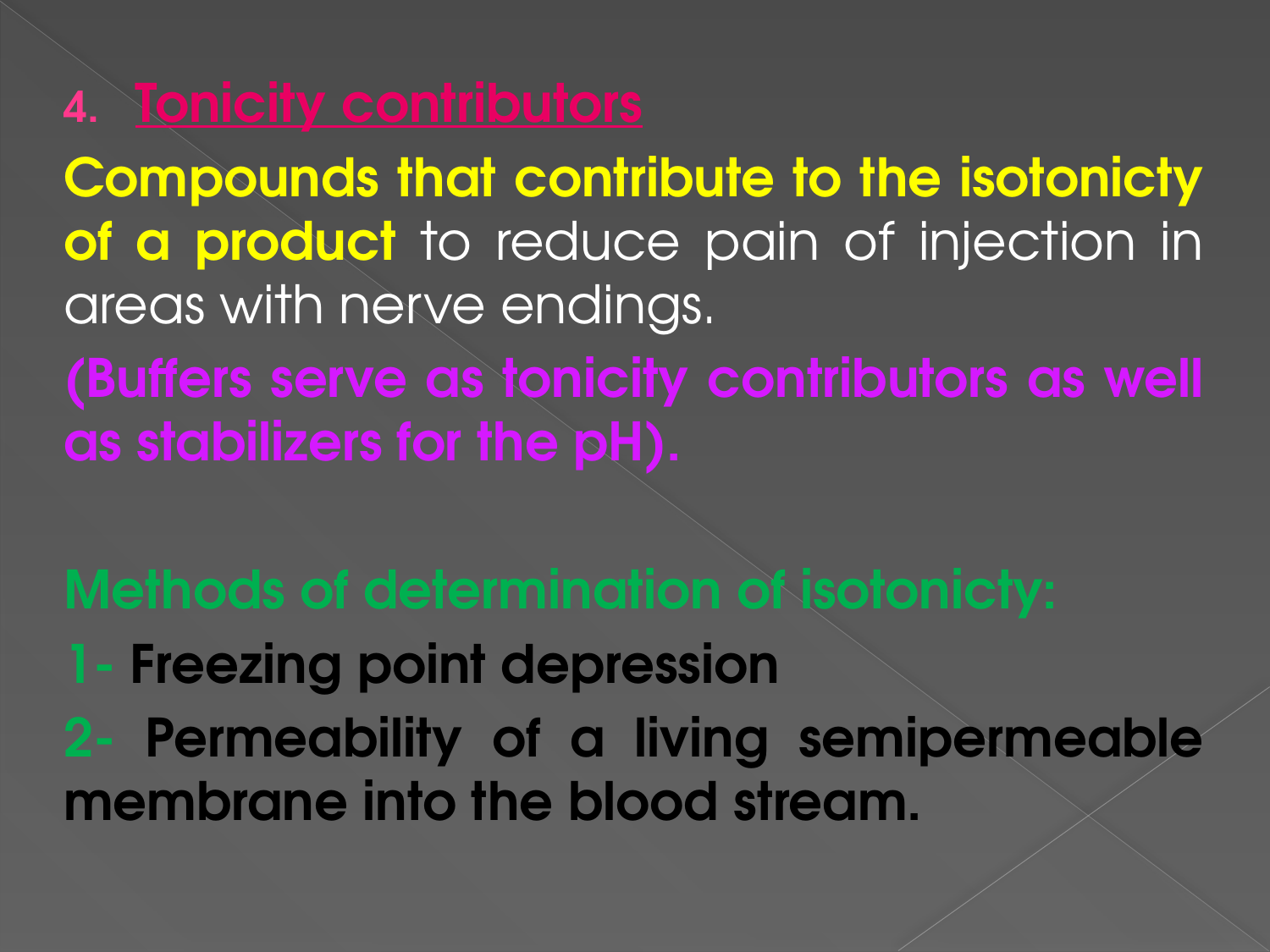

Tonicity contributors
Compounds that contribute to the isotonicty of a product to reduce pain of injection in areas with nerve endings.
(Buffers serve as tonicity contributors as well as stabilizers for the pH).

Methods of determination of isotonicty:
1- Freezing point depression
2- Permeability of a living semipermeable membrane into the blood stream.